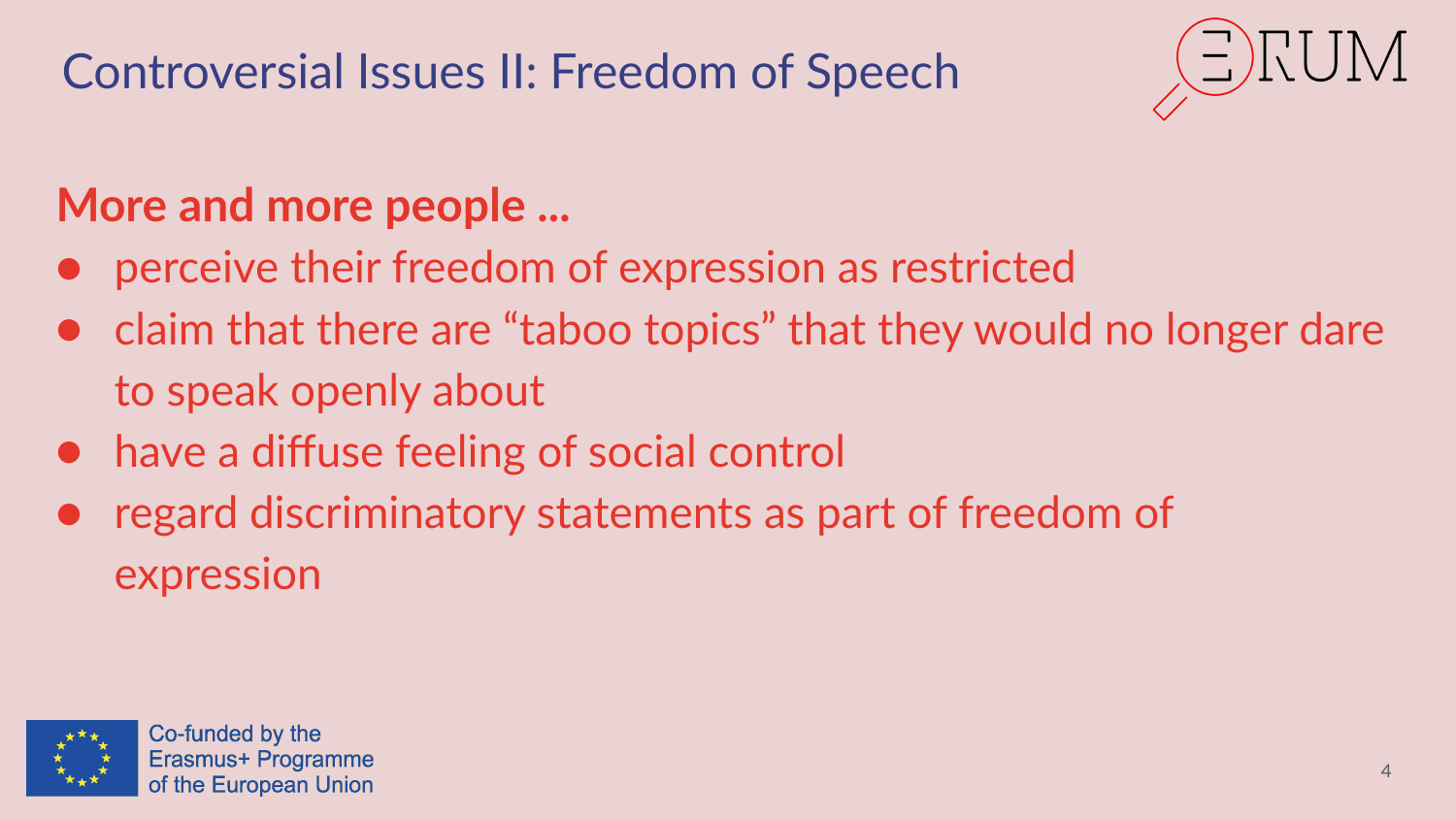

# Controversial Issues II: Freedom of Speech

More and more people ...
perceive their freedom of expression as restricted
claim that there are “taboo topics” that they would no longer dare to speak openly about
have a diffuse feeling of social control
regard discriminatory statements as part of freedom of expression

4